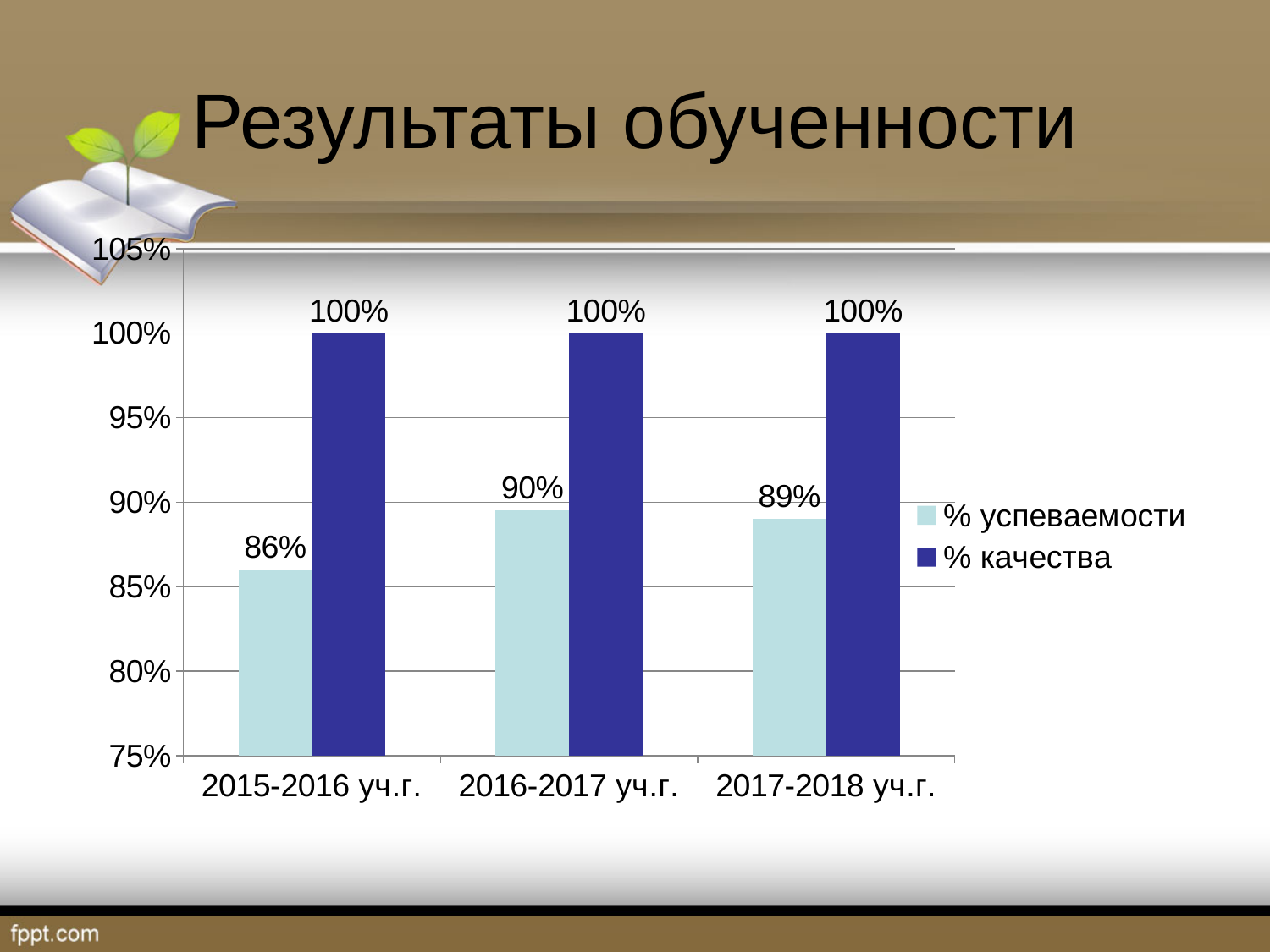

# Результаты обученности

### Chart

| Category | % успеваемости | % качества  |
|---|---|---|
| 2015-2016 уч.г. | 0.86 | 1.0 |
| 2016-2017 уч.г. | 0.895 | 1.0 |
| 2017-2018 уч.г. | 0.89 | 1.0 |